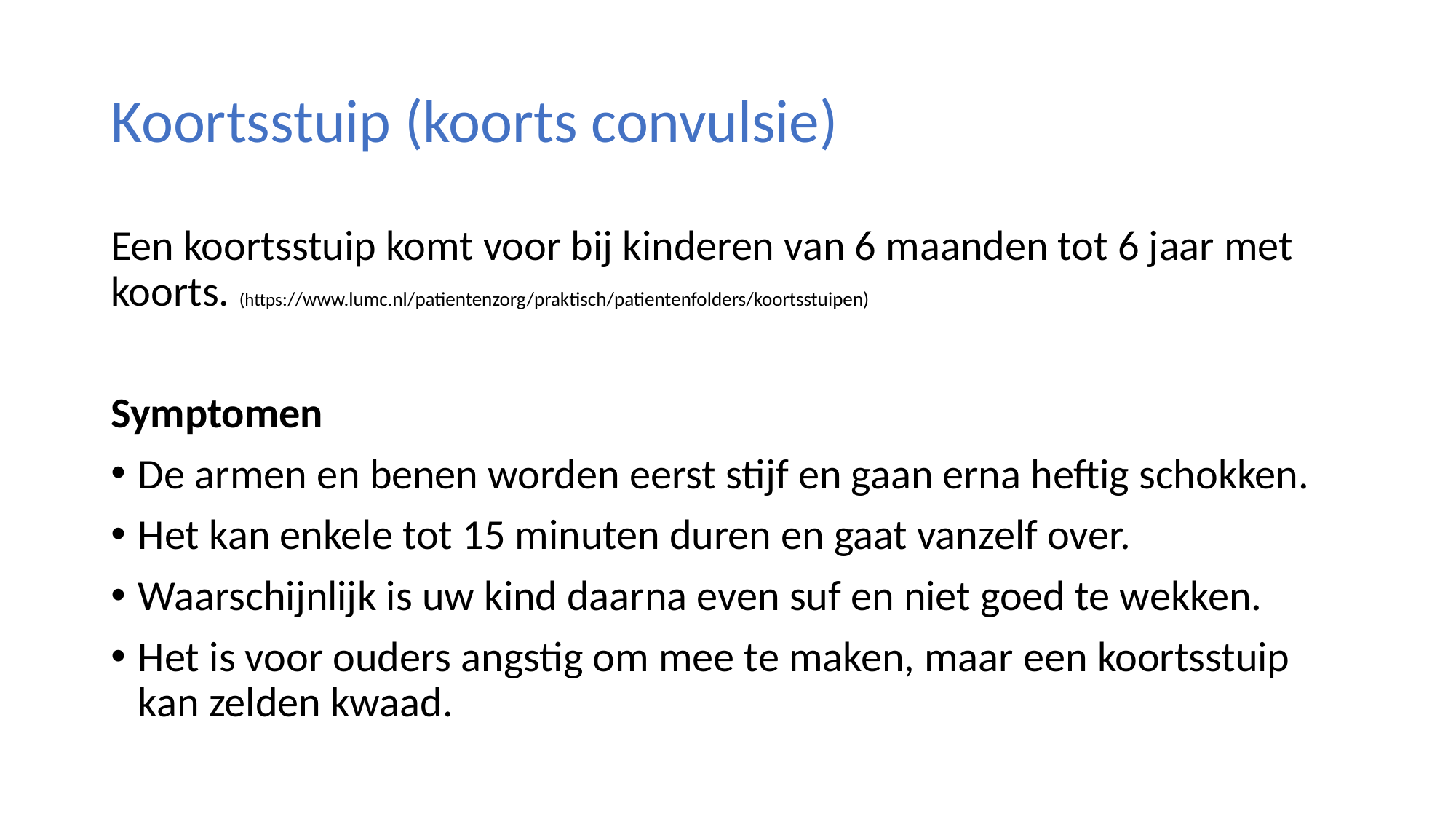

# Koortsstuip (koorts convulsie)
Een koortsstuip komt voor bij kinderen van 6 maanden tot 6 jaar met koorts. (https://www.lumc.nl/patientenzorg/praktisch/patientenfolders/koortsstuipen)

Symptomen
De armen en benen worden eerst stijf en gaan erna heftig schokken.
Het kan enkele tot 15 minuten duren en gaat vanzelf over.
Waarschijnlijk is uw kind daarna even suf en niet goed te wekken.
Het is voor ouders angstig om mee te maken, maar een koortsstuip kan zelden kwaad.